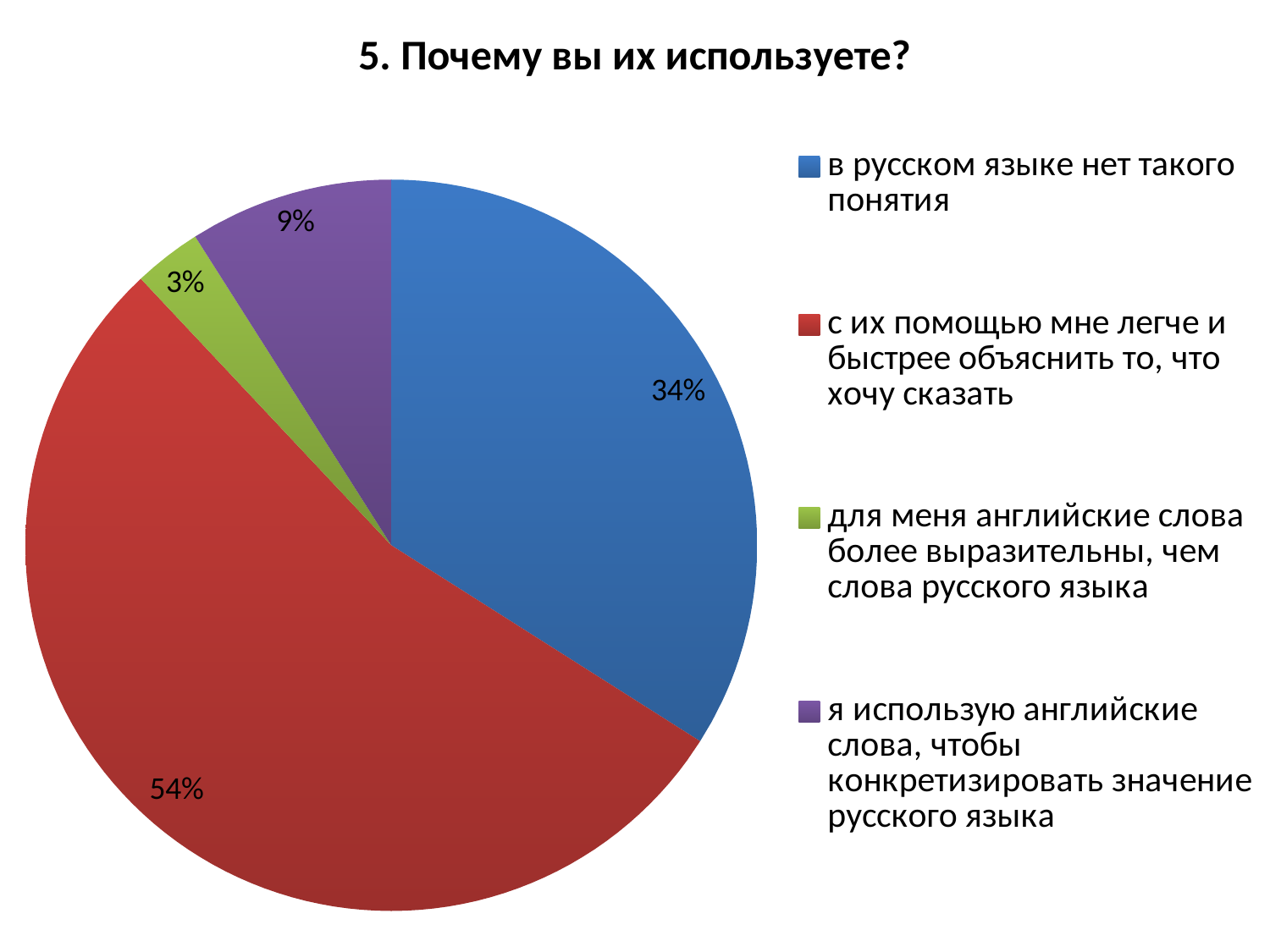

### Chart:

| Category | 5. Почему вы их используете?
 |
|---|---|
| в русском языке нет такого понятия
 | 0.34 |
| с их помощью мне легче и быстрее объяснить то, что хочу сказать
 | 0.54 |
| для меня английские слова более выразительны, чем слова русского языка
 | 0.030000000000000002 |
| я использую английские слова, чтобы конкретизировать значение русского языка
 | 0.09000000000000001 |
#